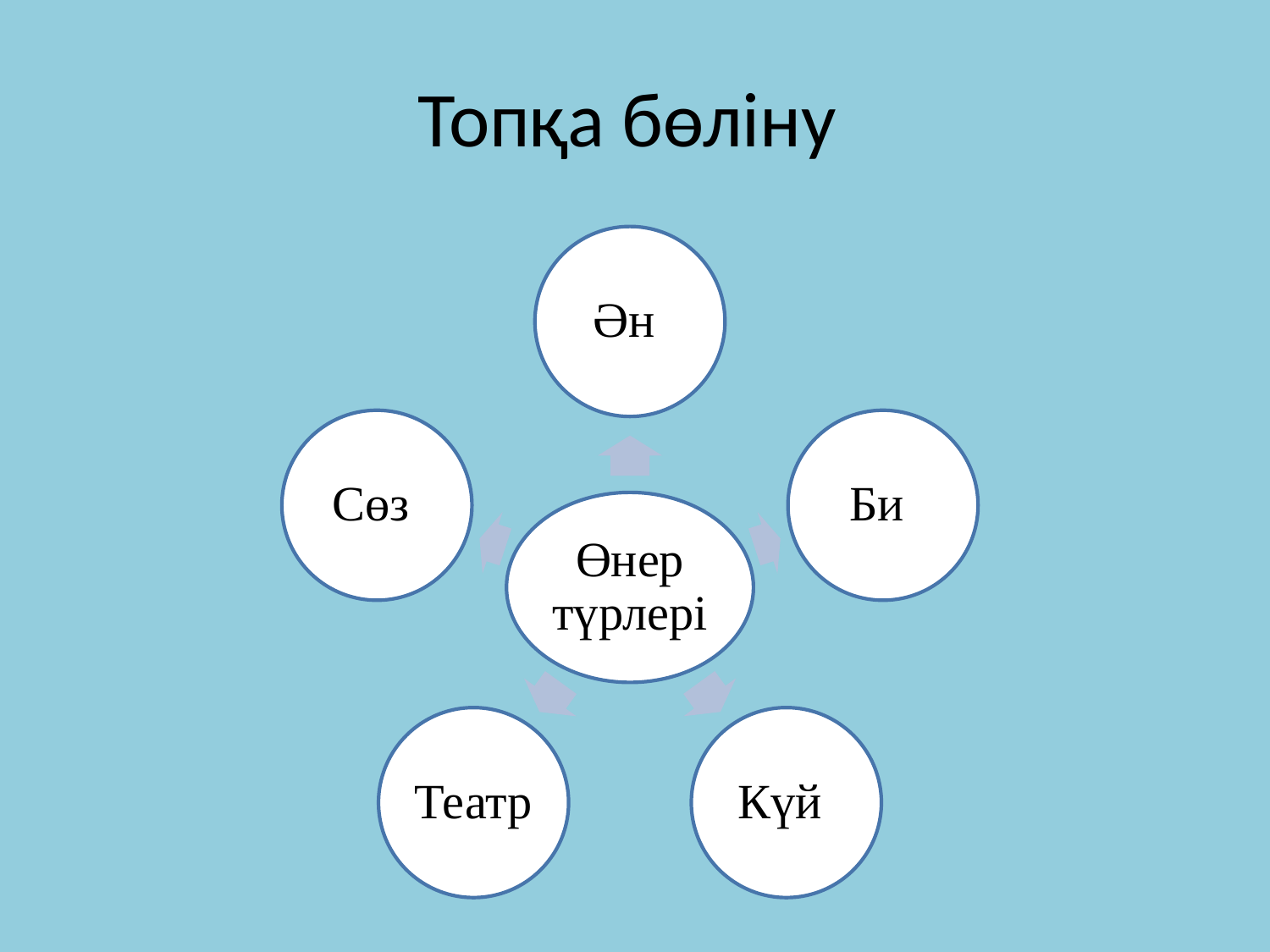

# Топқа бөліну
Өнер түрлері

Ән

Би

Күй

Театр

Сөз